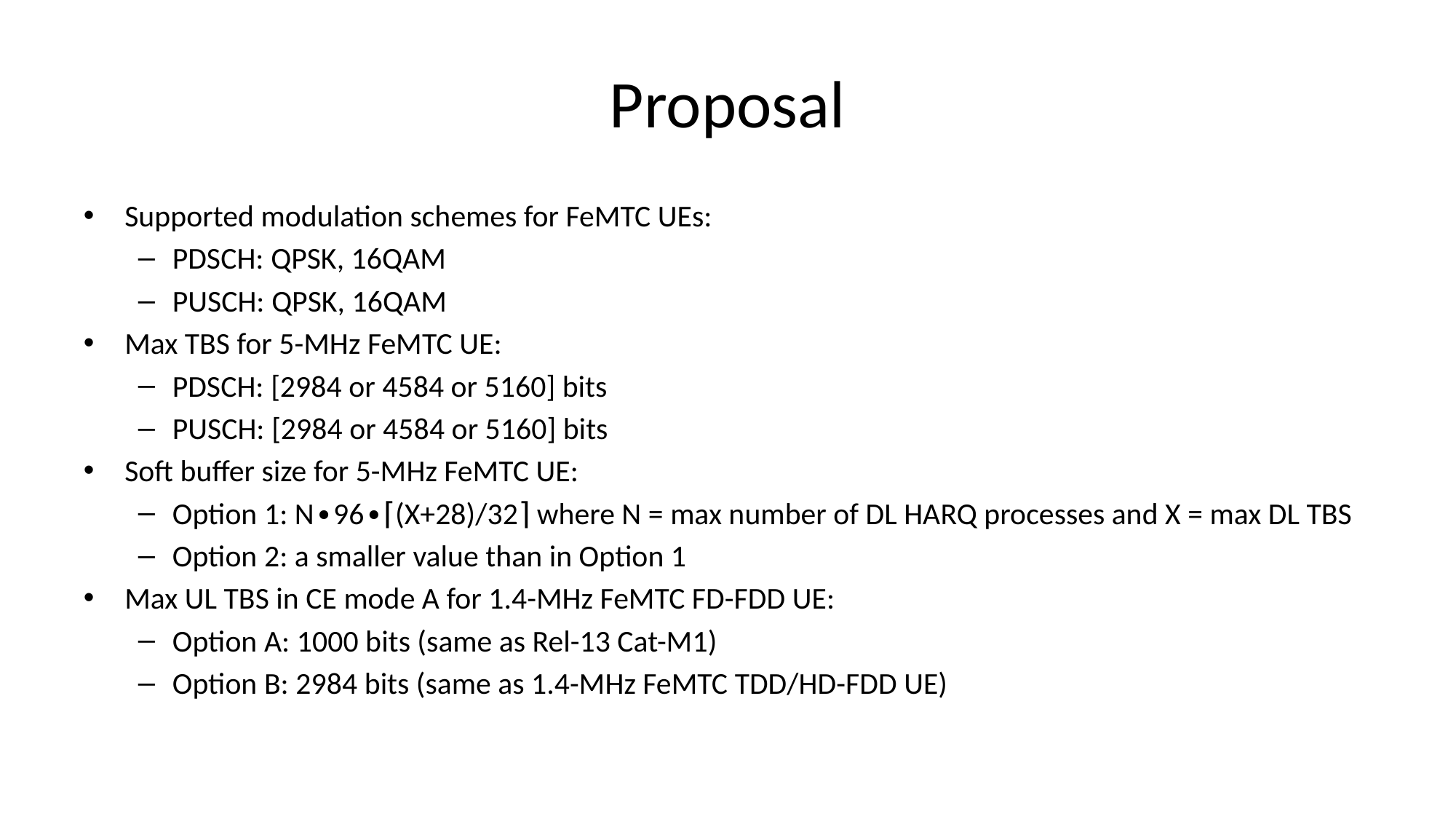

# Proposal
Supported modulation schemes for FeMTC UEs:
PDSCH: QPSK, 16QAM
PUSCH: QPSK, 16QAM
Max TBS for 5-MHz FeMTC UE:
PDSCH: [2984 or 4584 or 5160] bits
PUSCH: [2984 or 4584 or 5160] bits
Soft buffer size for 5-MHz FeMTC UE:
Option 1: N∙96∙⌈(X+28)/32⌉ where N = max number of DL HARQ processes and X = max DL TBS
Option 2: a smaller value than in Option 1
Max UL TBS in CE mode A for 1.4-MHz FeMTC FD-FDD UE:
Option A: 1000 bits (same as Rel-13 Cat-M1)
Option B: 2984 bits (same as 1.4-MHz FeMTC TDD/HD-FDD UE)